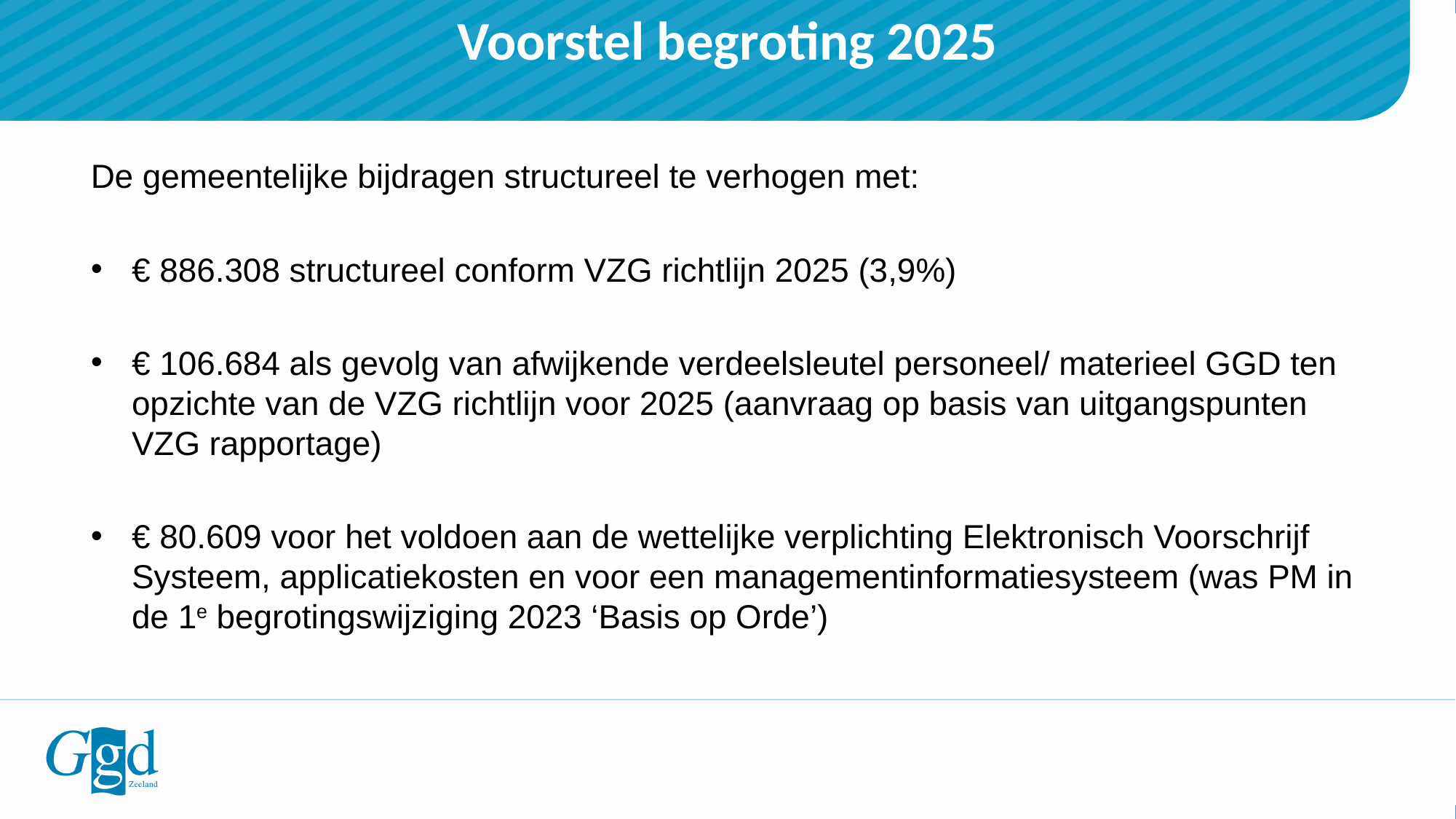

# Voorstel begroting 2025
De gemeentelijke bijdragen structureel te verhogen met:

€ 886.308 structureel conform VZG richtlijn 2025 (3,9%)

€ 106.684 als gevolg van afwijkende verdeelsleutel personeel/ materieel GGD ten opzichte van de VZG richtlijn voor 2025 (aanvraag op basis van uitgangspunten VZG rapportage)

€ 80.609 voor het voldoen aan de wettelijke verplichting Elektronisch Voorschrijf Systeem, applicatiekosten en voor een managementinformatiesysteem (was PM in de 1e begrotingswijziging 2023 ‘Basis op Orde’)